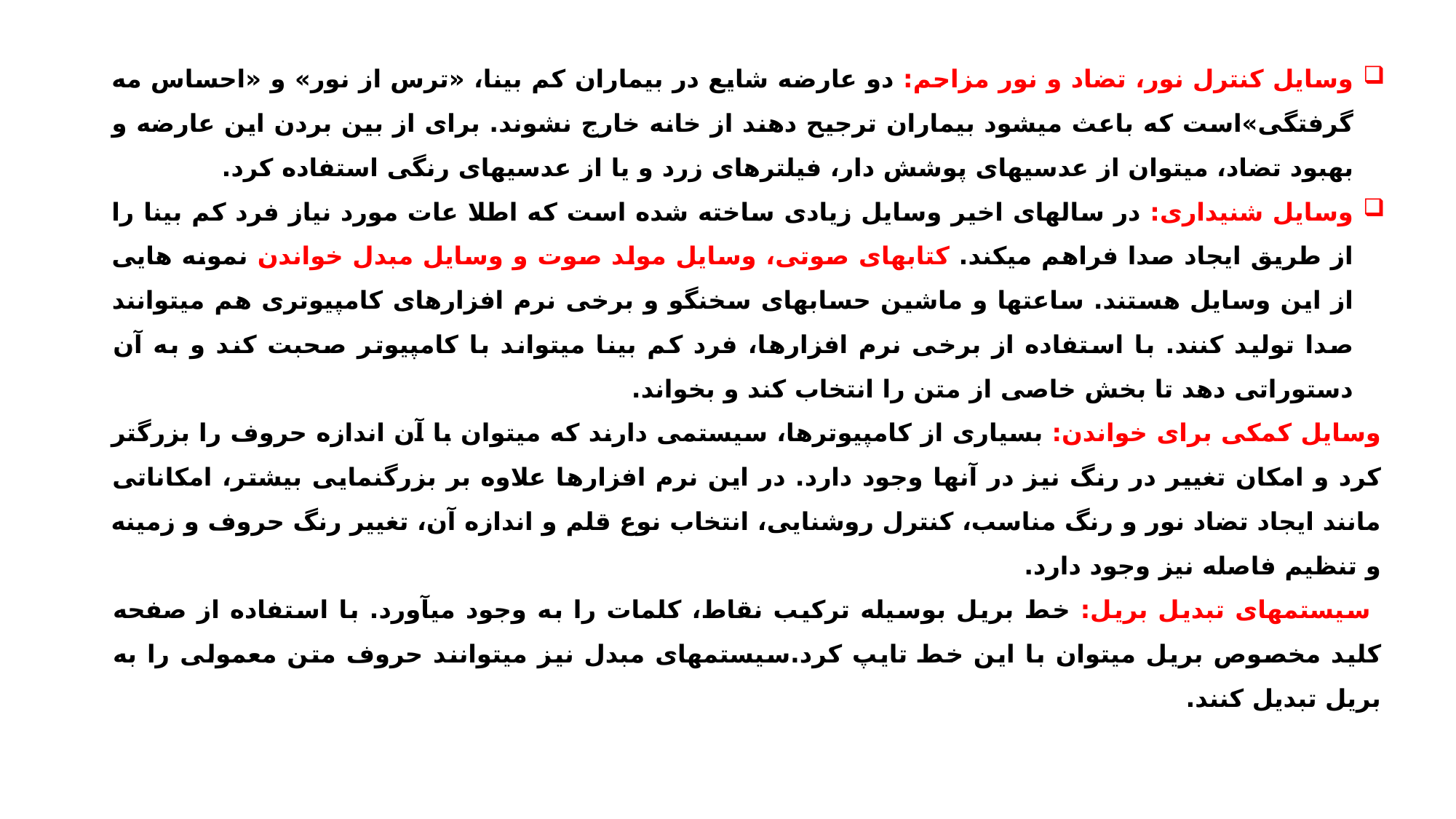

وسایل کنترل نور، تضاد و نور مزاحم: دو عارضه شایع در بیماران کم بینا، «ترس از نور» و «احساس مه گرفتگی»است که باعث میشود بیماران ترجیح دهند از خانه خارج نشوند. برای از بین بردن این عارضه و بهبود تضاد، میتوان از عدسیهای پوشش دار، فیلترهای زرد و یا از عدسیهای رنگی استفاده کرد.
وسایل شنیداری: در سالهای اخیر وسایل زیادی ساخته شده است که اطلا عات مورد نیاز فرد کم بینا را از طریق ایجاد صدا فراهم میکند. کتابهای صوتی، وسایل مولد صوت و وسایل مبدل خواندن نمونه هایی از این وسایل هستند. ساعتها و ماشین حسابهای سخنگو و برخی نرم افزارهای کامپیوتری هم میتوانند صدا تولید کنند. با استفاده از برخی نرم افزارها، فرد کم بینا میتواند با کامپیوتر صحبت کند و به آن دستوراتی دهد تا بخش خاصی از متن را انتخاب کند و بخواند.
وسایل کمکی برای خواندن: بسیاری از کامپیوترها، سیستمی دارند که میتوان با آن اندازه حروف را بزرگتر کرد و امکان تغییر در رنگ نیز در آنها وجود دارد. در این نرم افزارها علاوه بر بزرگنمایی بیشتر، امکاناتی مانند ایجاد تضاد نور و رنگ مناسب، کنترل روشنایی، انتخاب نوع قلم و اندازه آن، تغییر رنگ حروف و زمینه و تنظیم فاصله نیز وجود دارد.
 سیستمهای تبدیل بریل: خط بریل بوسیله ترکیب نقاط، کلمات را به وجود میآورد. با استفاده از صفحه کلید مخصوص بریل میتوان با این خط تایپ کرد.سیستمهای مبدل نیز میتوانند حروف متن معمولی را به بریل تبدیل کنند.